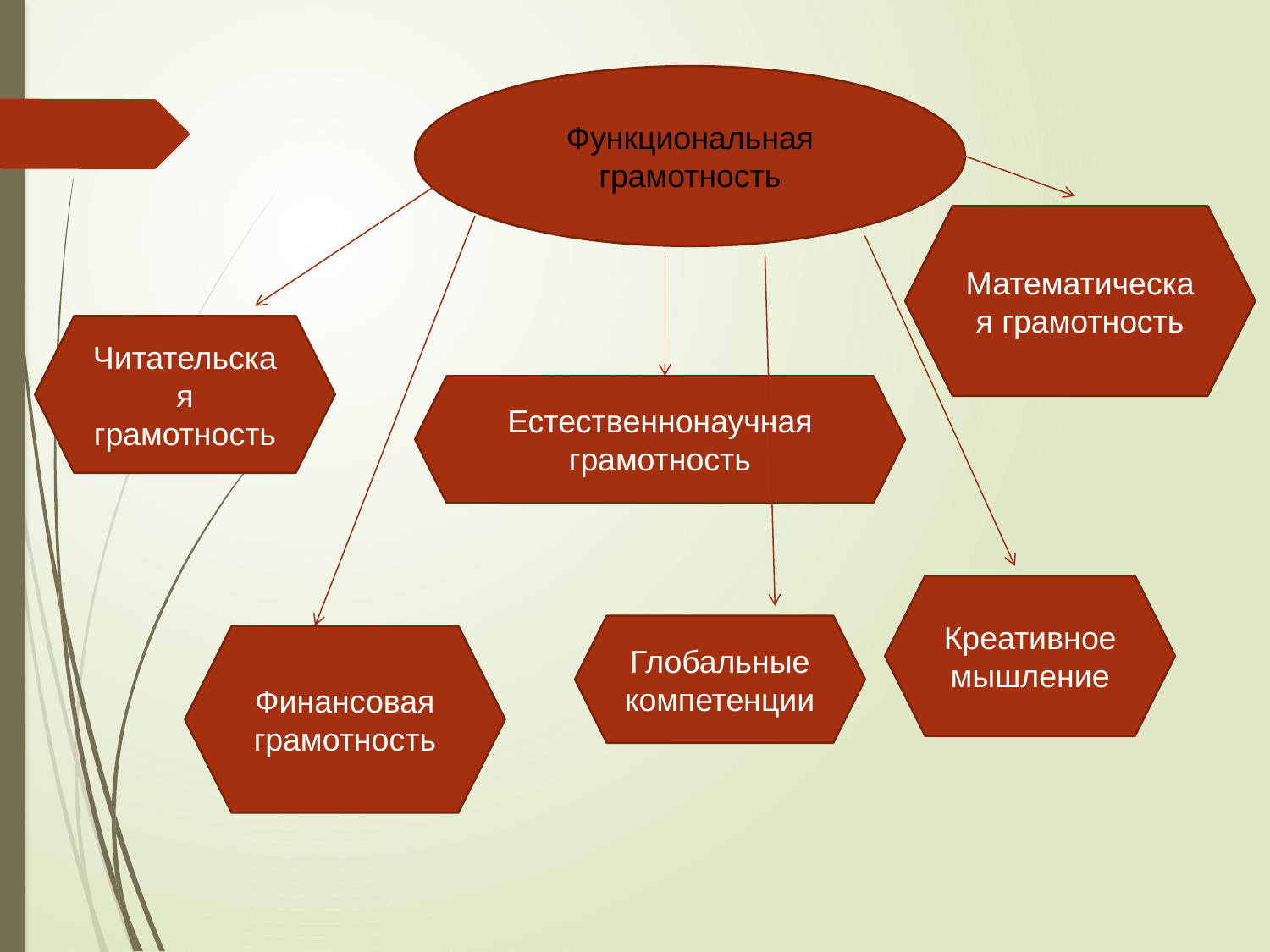

Функциональная грамотность
Математическая грамотность
Читательская грамотность
Естественнонаучная грамотность
Креативное мышление
Глобальные компетенции
Финансовая грамотность